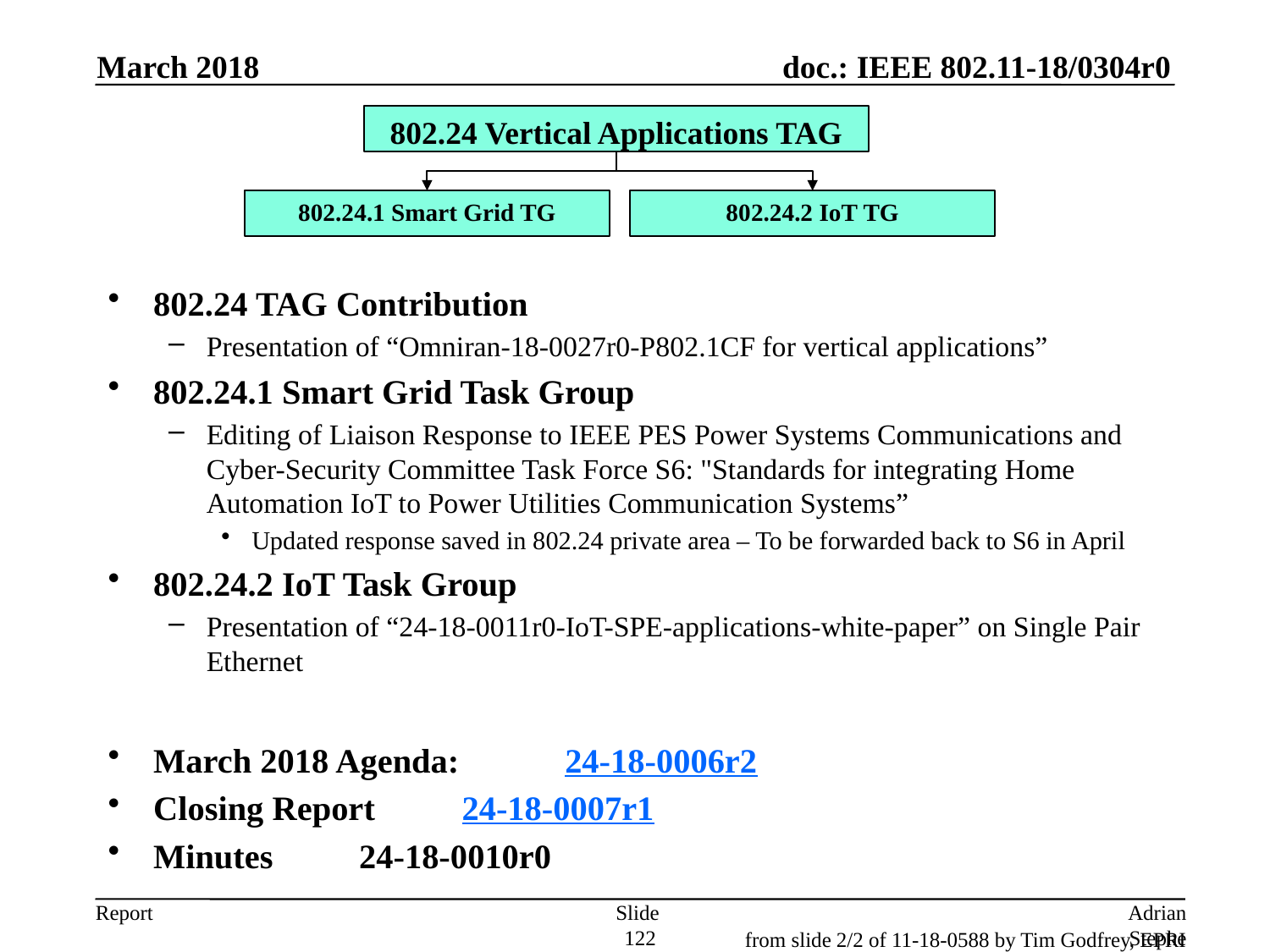

March 2018
802.24 Vertical Applications TAG
802.24.1 Smart Grid TG
802.24.2 IoT TG
802.24 TAG Contribution
Presentation of “Omniran-18-0027r0-P802.1CF for vertical applications”
802.24.1 Smart Grid Task Group
Editing of Liaison Response to IEEE PES Power Systems Communications and Cyber-Security Committee Task Force S6: "Standards for integrating Home Automation IoT to Power Utilities Communication Systems”
Updated response saved in 802.24 private area – To be forwarded back to S6 in April
802.24.2 IoT Task Group
Presentation of “24-18-0011r0-IoT-SPE-applications-white-paper” on Single Pair Ethernet

March 2018 Agenda: 		24-18-0006r2
Closing Report 		24-18-0007r1
Minutes			24-18-0010r0
Slide 122
Adrian Stephens, Intel Corporation
from slide 2/2 of 11-18-0588 by Tim Godfrey, EPRI